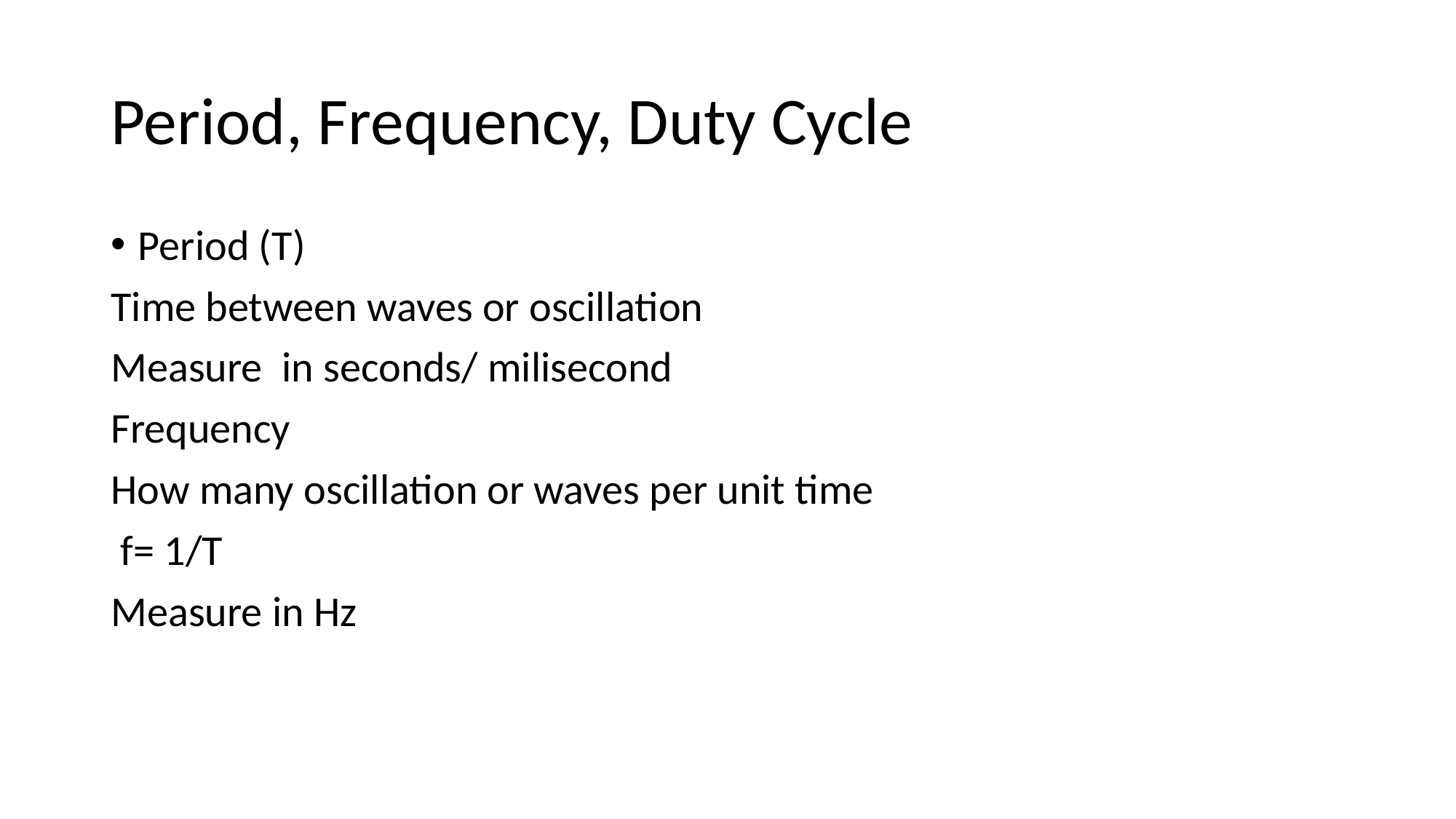

# Period, Frequency, Duty Cycle
Period (T)
Time between waves or oscillation
Measure  in seconds/ milisecond
Frequency
How many oscillation or waves per unit time
 f= 1/T
Measure in Hz